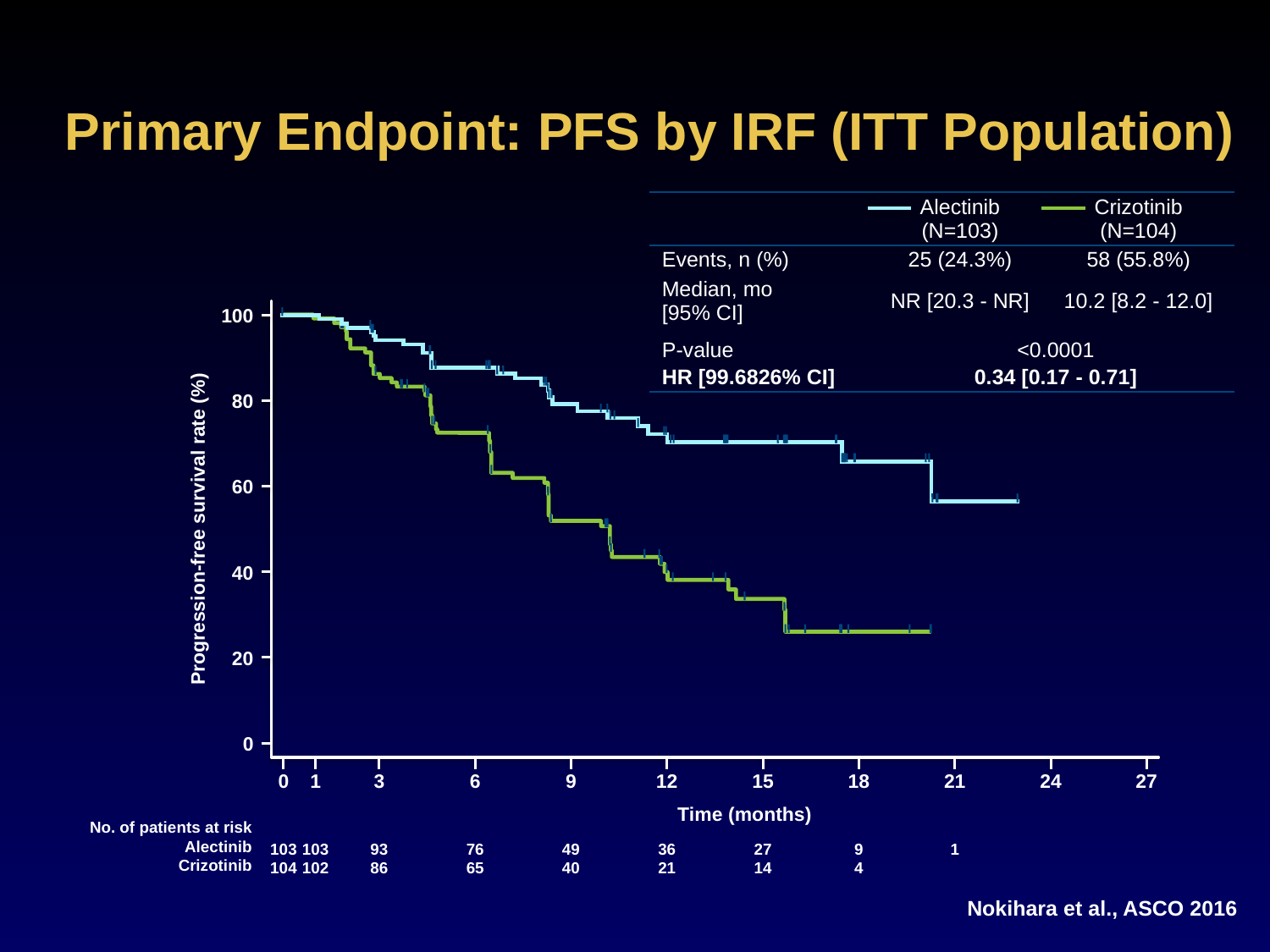

Primary Endpoint: PFS by IRF (ITT Population)
|  | Alectinib (N=103) | Crizotinib (N=104) |
| --- | --- | --- |
| Events, n (%) | 25 (24.3%) | 58 (55.8%) |
| Median, mo [95% CI] | NR [20.3 - NR] | 10.2 [8.2 - 12.0] |
| P-value | <0.0001 |  |
| HR [99.6826% CI] | 0.34 [0.17 - 0.71] |  |
100

80
60
Progression-free survival rate (%)
40
20
0
0
1
3
6
9
12
15
18
21
24
27
No. of patients at risk
Alectinib
Crizotinib
103
104
103
102
93
86
76
65
49
40
36
21
27
14
9
4
1

Time (months)
Nokihara et al., ASCO 2016